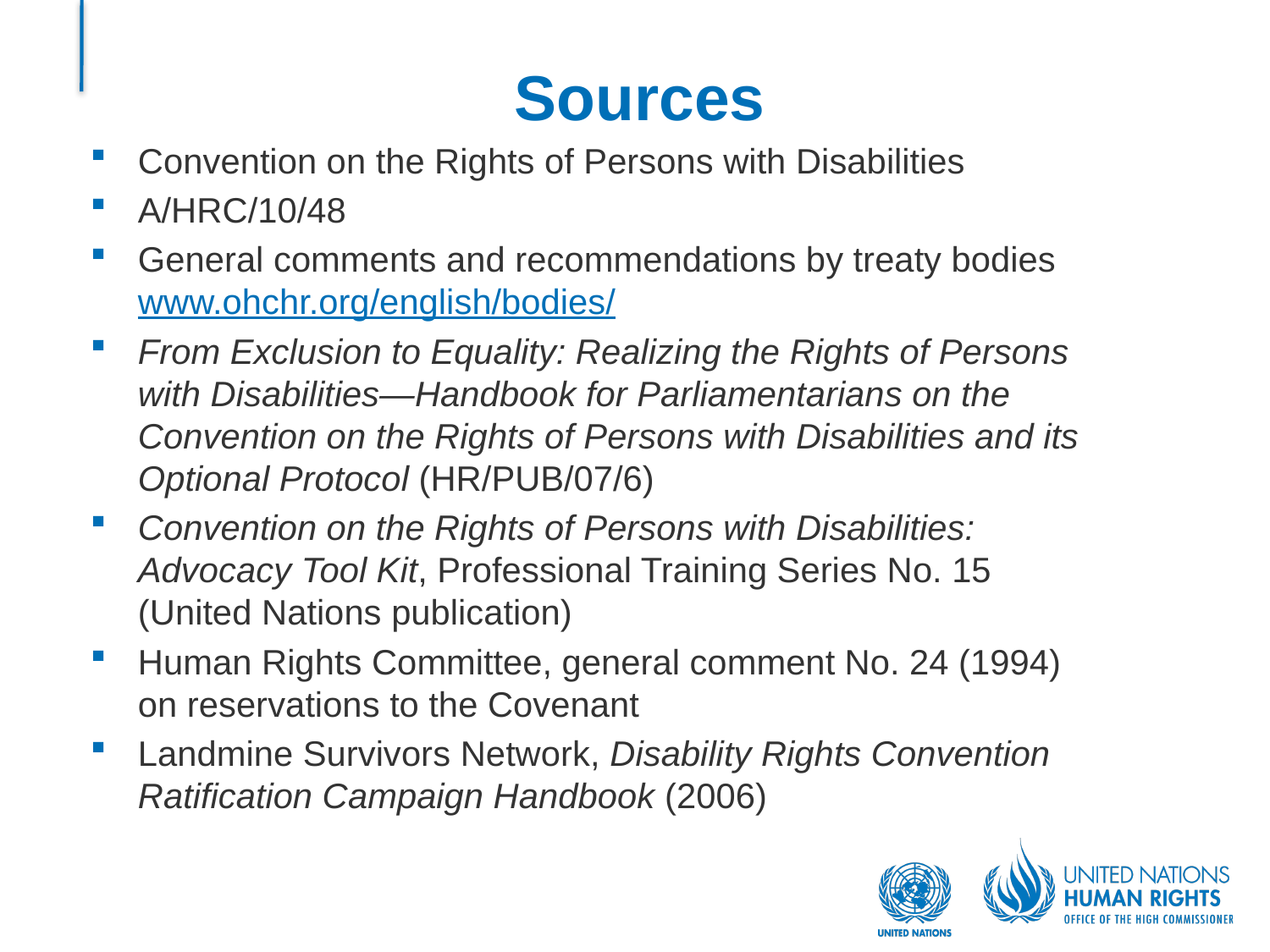

# Sources
Convention on the Rights of Persons with Disabilities
A/HRC/10/48
General comments and recommendations by treaty bodies www.ohchr.org/english/bodies/
From Exclusion to Equality: Realizing the Rights of Persons with Disabilities—Handbook for Parliamentarians on the Convention on the Rights of Persons with Disabilities and its Optional Protocol (HR/PUB/07/6)
Convention on the Rights of Persons with Disabilities: Advocacy Tool Kit, Professional Training Series No. 15 (United Nations publication)
Human Rights Committee, general comment No. 24 (1994) on reservations to the Covenant
Landmine Survivors Network, Disability Rights Convention Ratification Campaign Handbook (2006)